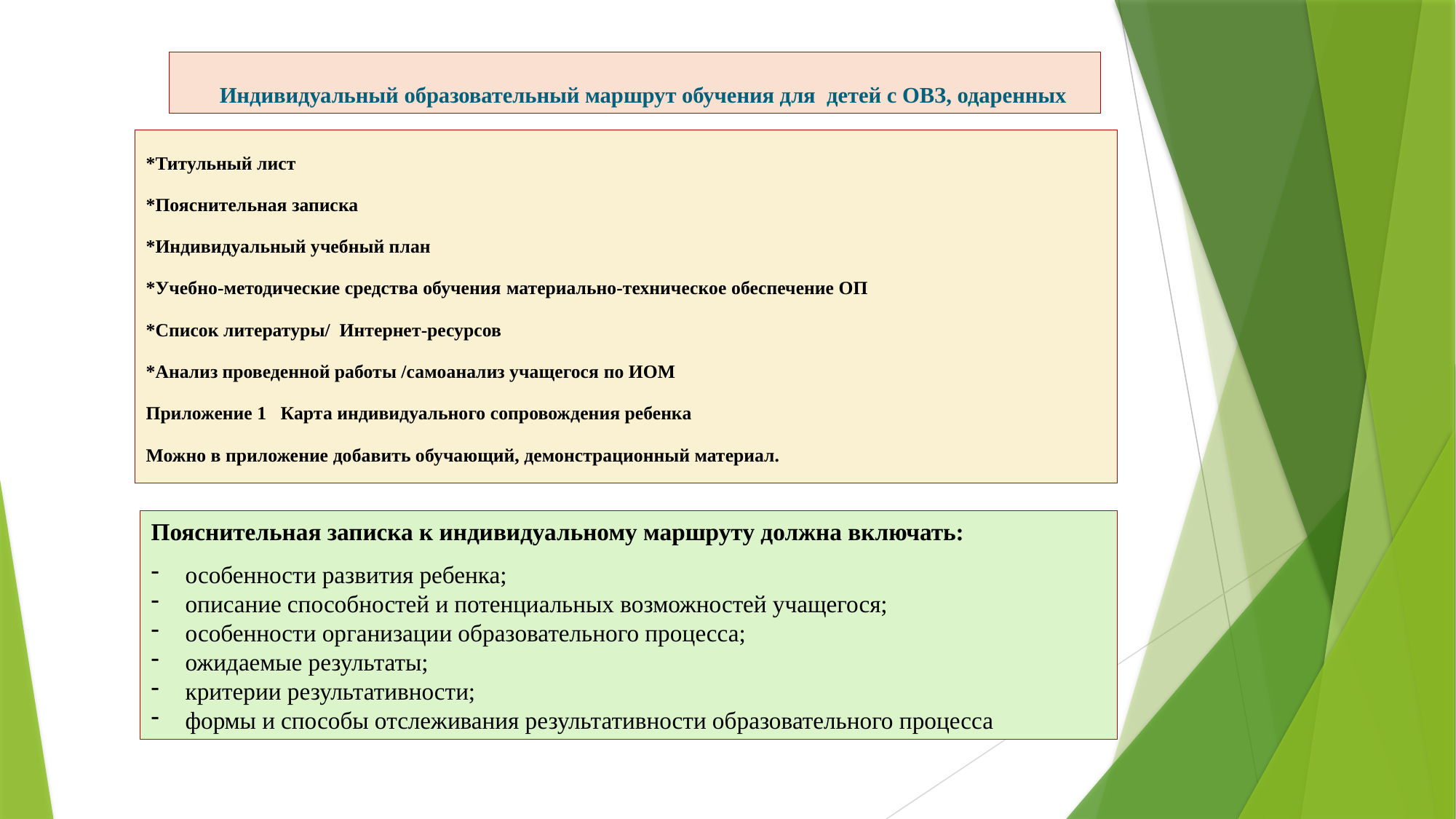

# Индивидуальный образовательный маршрут обучения для  детей с ОВЗ, одаренных
*Титульный лист
*Пояснительная записка
*Индивидуальный учебный план
*Учебно-методические средства обучения материально-техническое обеспечение ОП
*Список литературы/  Интернет-ресурсов
*Анализ проведенной работы /самоанализ учащегося по ИОМ
Приложение 1   Карта индивидуального сопровождения ребенка
Можно в приложение добавить обучающий, демонстрационный материал.

Пояснительная записка к индивидуальному маршруту должна включать:

особенности развития ребенка;
описание способностей и потенциальных возможностей учащегося;
особенности организации образовательного процесса;
ожидаемые результаты;
критерии результативности;
формы и способы отслеживания результативности образовательного процесса